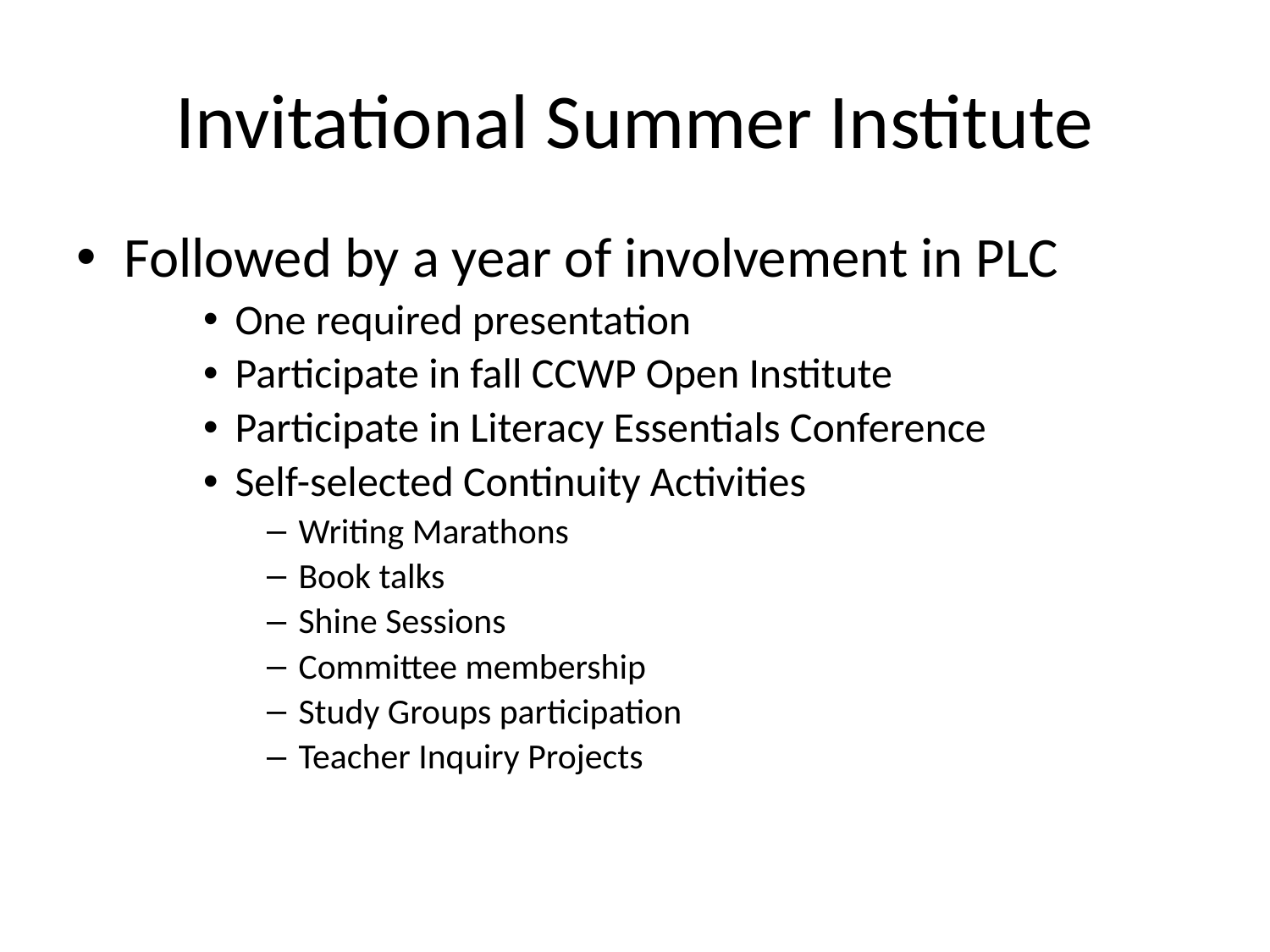

# Invitational Summer Institute
Followed by a year of involvement in PLC
One required presentation
Participate in fall CCWP Open Institute
Participate in Literacy Essentials Conference
Self-selected Continuity Activities
Writing Marathons
Book talks
Shine Sessions
Committee membership
Study Groups participation
Teacher Inquiry Projects